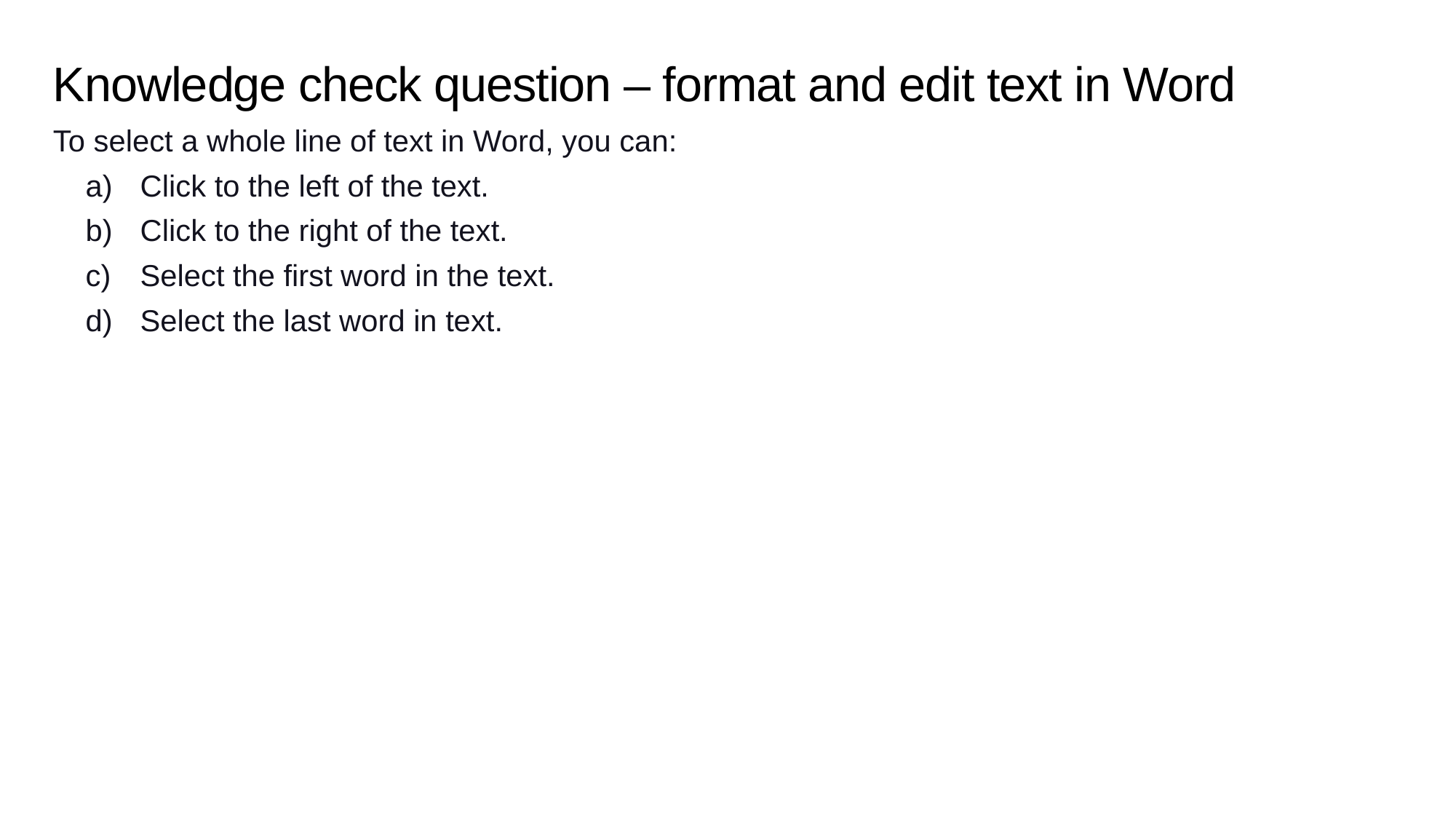

# Knowledge check question – format and edit text in Word
To select a whole line of text in Word, you can:
Click to the left of the text.
Click to the right of the text.
Select the first word in the text.
Select the last word in text.